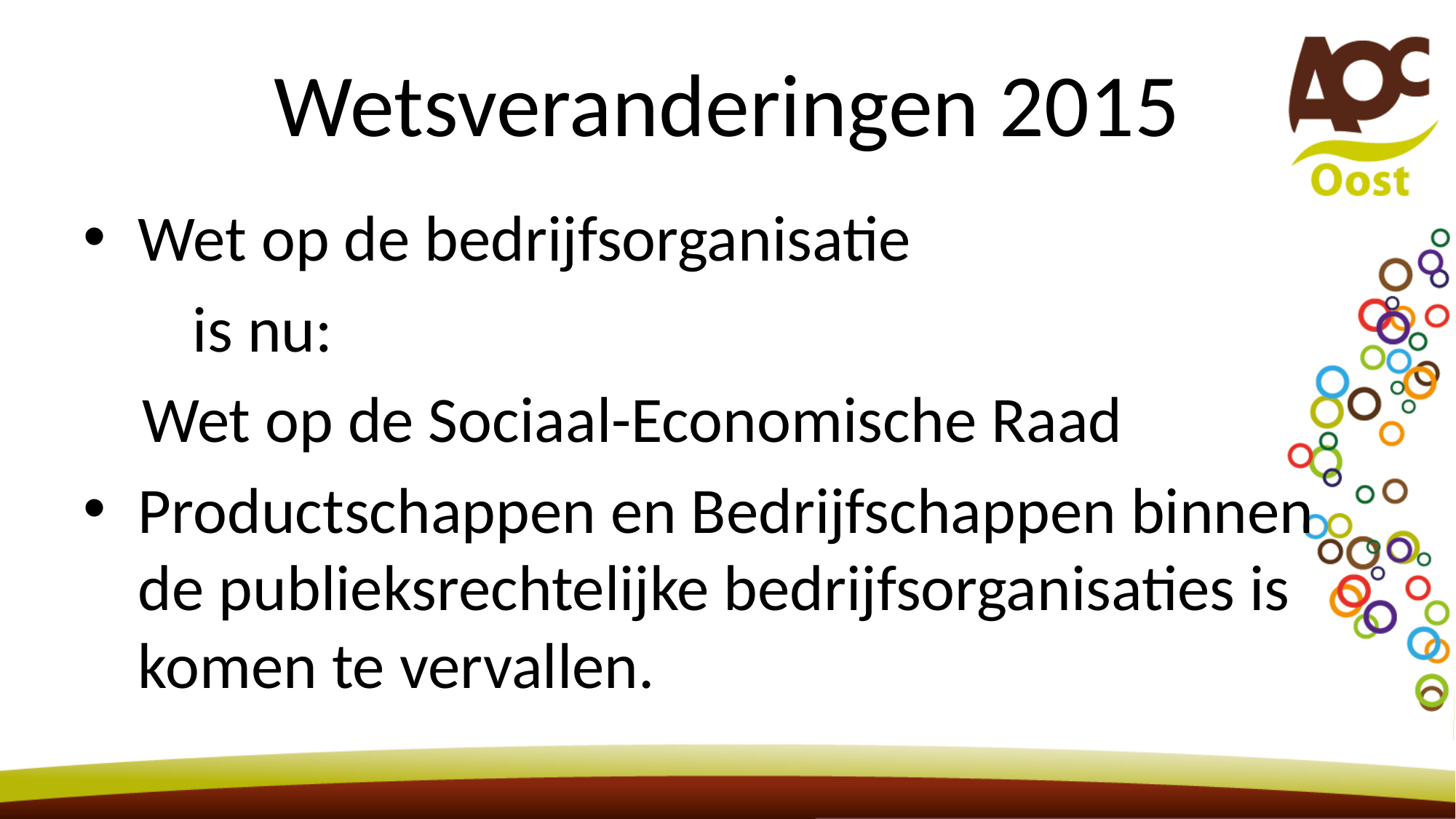

# Wetsveranderingen 2015
Wet op de bedrijfsorganisatie
	is nu:
    Wet op de Sociaal-Economische Raad
Productschappen en Bedrijfschappen binnen de publieksrechtelijke bedrijfsorganisaties is komen te vervallen.